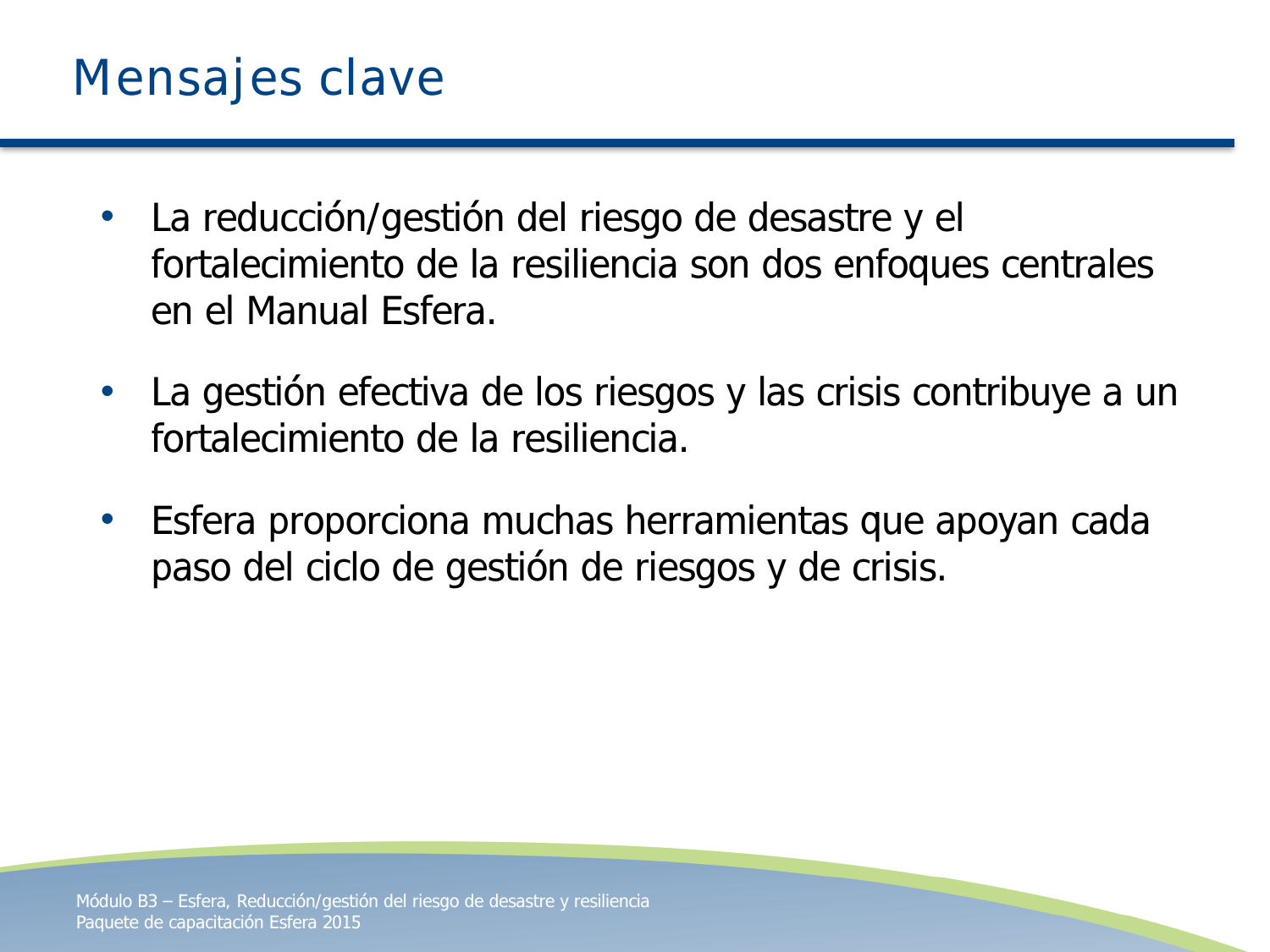

# Mensajes clave
La reducción/gestión del riesgo de desastre y el fortalecimiento de la resiliencia son dos enfoques centrales en el Manual Esfera.
La gestión efectiva de los riesgos y las crisis contribuye a un fortalecimiento de la resiliencia.
Esfera proporciona muchas herramientas que apoyan cada paso del ciclo de gestión de riesgos y de crisis.
Módulo B3 – Esfera, Reducción/gestión del riesgo de desastre y resiliencia
Paquete de capacitación Esfera 2015